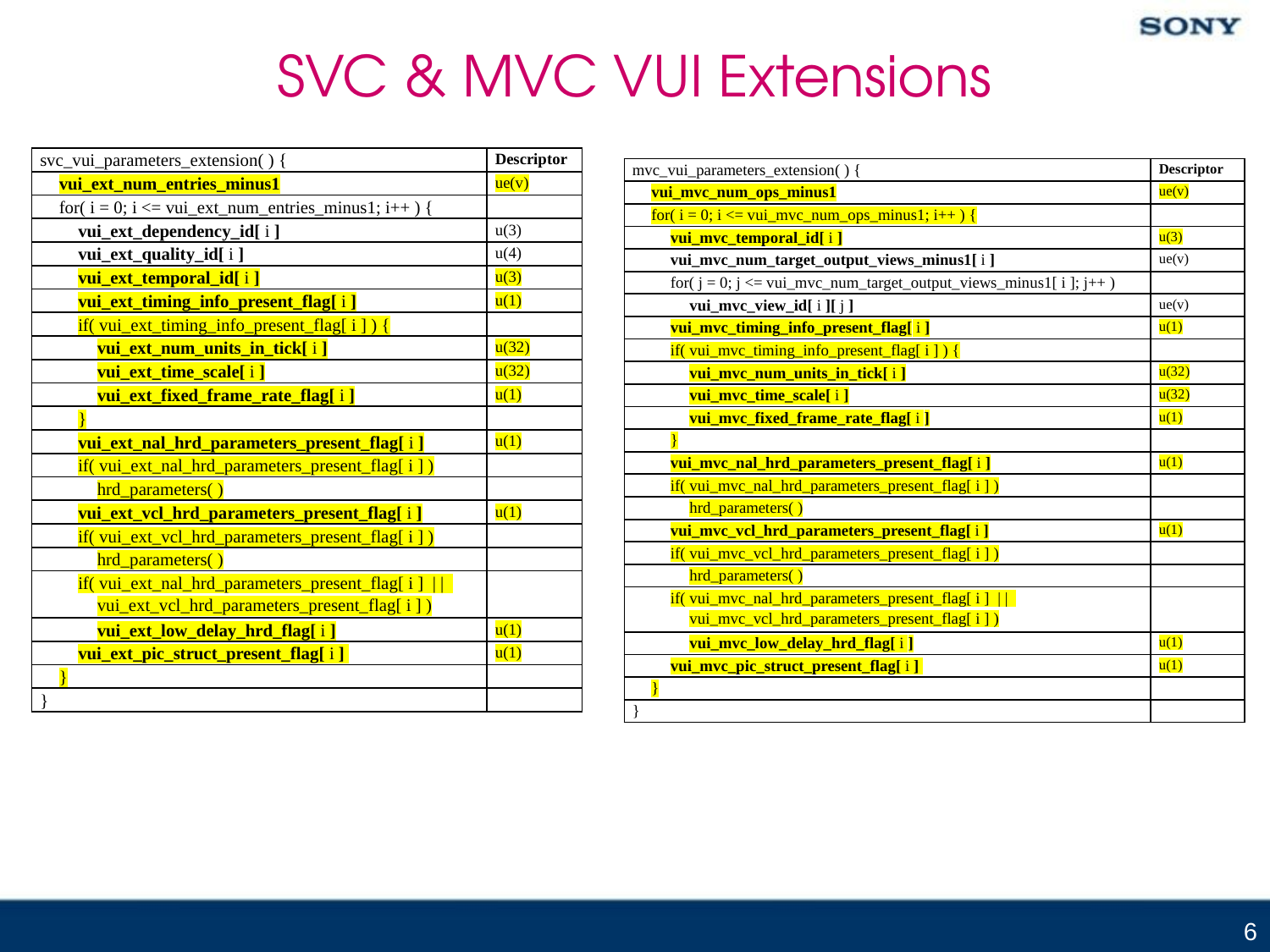

# SVC & MVC VUI Extensions
| svc\_vui\_parameters\_extension( ) { | Descriptor |
| --- | --- |
| vui\_ext\_num\_entries\_minus1 | ue(v) |
| for( i = 0; i <= vui\_ext\_num\_entries\_minus1; i++ ) { |  |
| vui\_ext\_dependency\_id[ i ] | u(3) |
| vui\_ext\_quality\_id[ i ] | u(4) |
| vui\_ext\_temporal\_id[ i ] | u(3) |
| vui\_ext\_timing\_info\_present\_flag[ i ] | u(1) |
| if( vui\_ext\_timing\_info\_present\_flag[ i ] ) { |  |
| vui\_ext\_num\_units\_in\_tick[ i ] | u(32) |
| vui\_ext\_time\_scale[ i ] | u(32) |
| vui\_ext\_fixed\_frame\_rate\_flag[ i ] | u(1) |
| } |  |
| vui\_ext\_nal\_hrd\_parameters\_present\_flag[ i ] | u(1) |
| if( vui\_ext\_nal\_hrd\_parameters\_present\_flag[ i ] ) |  |
| hrd\_parameters( ) |  |
| vui\_ext\_vcl\_hrd\_parameters\_present\_flag[ i ] | u(1) |
| if( vui\_ext\_vcl\_hrd\_parameters\_present\_flag[ i ] ) |  |
| hrd\_parameters( ) |  |
| if( vui\_ext\_nal\_hrd\_parameters\_present\_flag[ i ] | | vui\_ext\_vcl\_hrd\_parameters\_present\_flag[ i ] ) |  |
| vui\_ext\_low\_delay\_hrd\_flag[ i ] | u(1) |
| vui\_ext\_pic\_struct\_present\_flag[ i ] | u(1) |
| } |  |
| } |  |
| mvc\_vui\_parameters\_extension( ) { | Descriptor |
| --- | --- |
| vui\_mvc\_num\_ops\_minus1 | ue(v) |
| for( i = 0; i <= vui\_mvc\_num\_ops\_minus1; i++ ) { |  |
| vui\_mvc\_temporal\_id[ i ] | u(3) |
| vui\_mvc\_num\_target\_output\_views\_minus1[ i ] | ue(v) |
| for( j = 0; j <= vui\_mvc\_num\_target\_output\_views\_minus1[ i ]; j++ ) |  |
| vui\_mvc\_view\_id[ i ][ j ] | ue(v) |
| vui\_mvc\_timing\_info\_present\_flag[ i ] | u(1) |
| if( vui\_mvc\_timing\_info\_present\_flag[ i ] ) { |  |
| vui\_mvc\_num\_units\_in\_tick[ i ] | u(32) |
| vui\_mvc\_time\_scale[ i ] | u(32) |
| vui\_mvc\_fixed\_frame\_rate\_flag[ i ] | u(1) |
| } |  |
| vui\_mvc\_nal\_hrd\_parameters\_present\_flag[ i ] | u(1) |
| if( vui\_mvc\_nal\_hrd\_parameters\_present\_flag[ i ] ) |  |
| hrd\_parameters( ) |  |
| vui\_mvc\_vcl\_hrd\_parameters\_present\_flag[ i ] | u(1) |
| if( vui\_mvc\_vcl\_hrd\_parameters\_present\_flag[ i ] ) |  |
| hrd\_parameters( ) |  |
| if( vui\_mvc\_nal\_hrd\_parameters\_present\_flag[ i ] | | vui\_mvc\_vcl\_hrd\_parameters\_present\_flag[ i ] ) |  |
| vui\_mvc\_low\_delay\_hrd\_flag[ i ] | u(1) |
| vui\_mvc\_pic\_struct\_present\_flag[ i ] | u(1) |
| } |  |
| } |  |
6